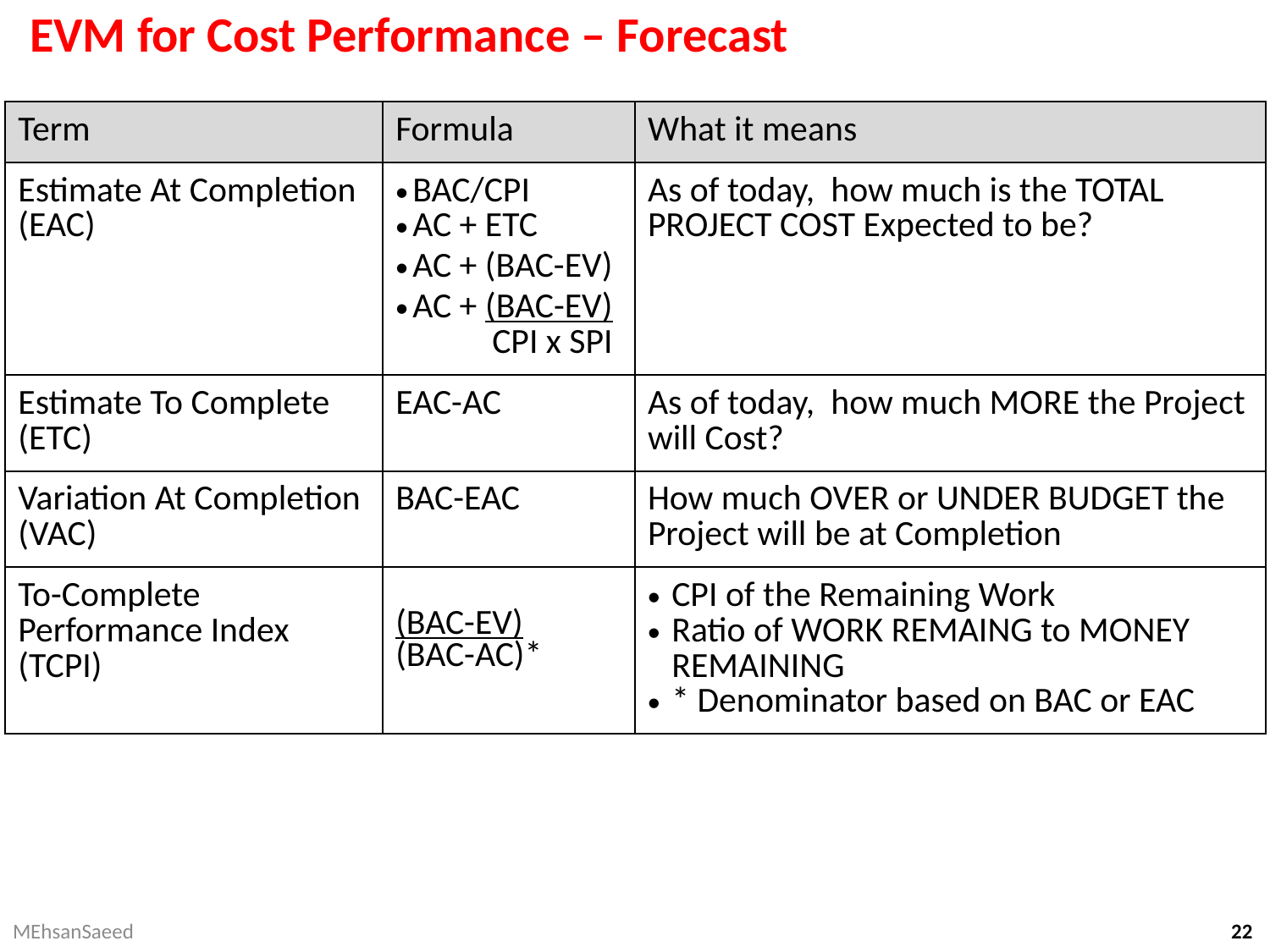

# EVM for Cost Performance – Forecast
| Term | Formula | What it means |
| --- | --- | --- |
| Estimate At Completion (EAC) | BAC/CPI AC + ETC AC + (BAC-EV) AC + (BAC-EV) CPI x SPI | As of today, how much is the TOTAL PROJECT COST Expected to be? |
| Estimate To Complete (ETC) | EAC-AC | As of today, how much MORE the Project will Cost? |
| Variation At Completion (VAC) | BAC-EAC | How much OVER or UNDER BUDGET the Project will be at Completion |
| To-Complete Performance Index (TCPI) | (BAC-EV) (BAC-AC)\* | CPI of the Remaining Work Ratio of WORK REMAING to MONEY REMAINING \* Denominator based on BAC or EAC |
MEhsanSaeed
22